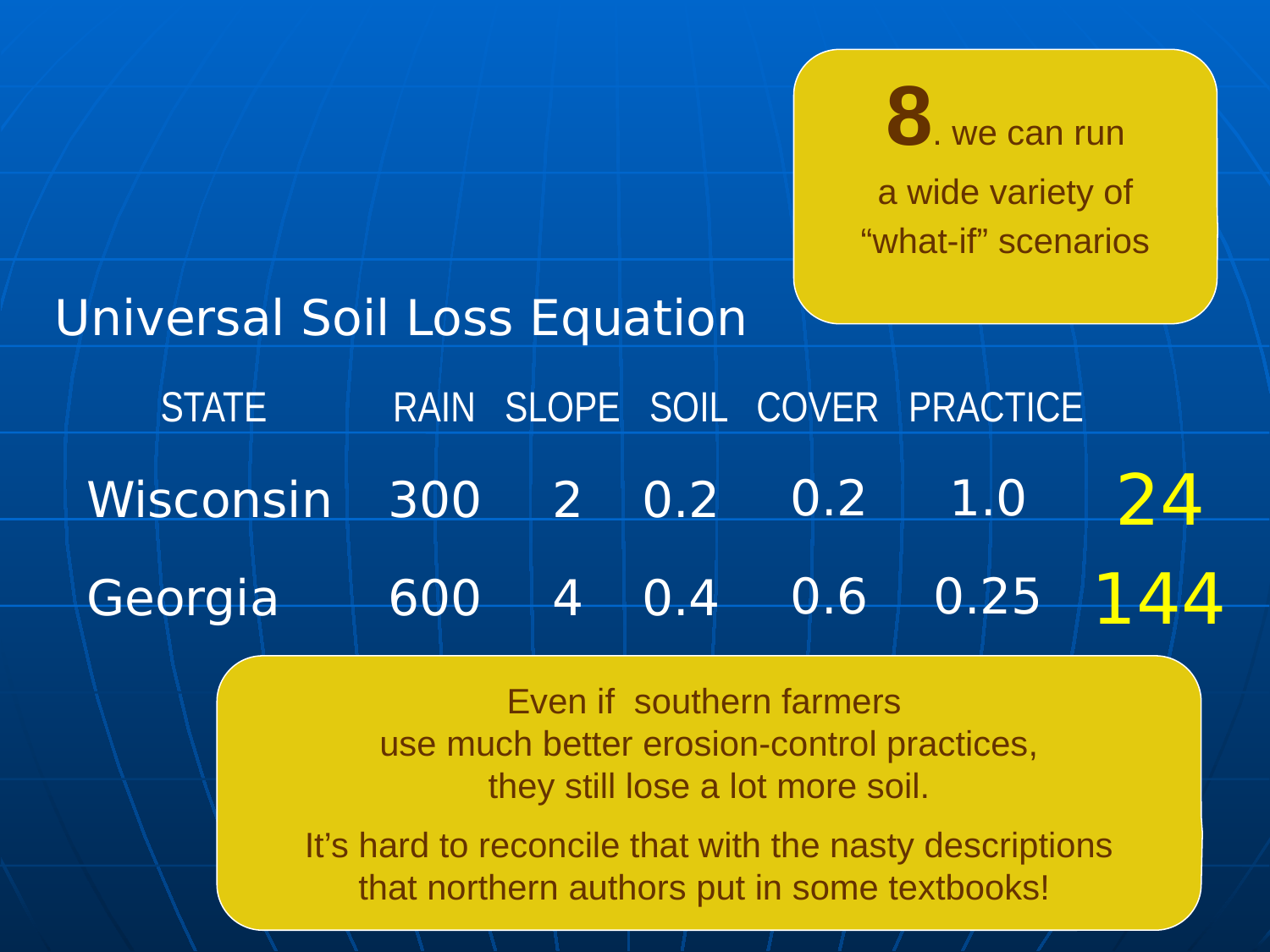

8. we can run
a wide variety of
“what-if” scenarios

Universal Soil Loss Equation
STATE             RAIN   SLOPE   SOIL   COVER   PRACTICE
24
0.2
1.0
Wisconsin
300
2
0.2
144
0.6
0.25
Georgia
600
4
0.4
Even if  southern farmers
use much better erosion-control practices,
they still lose a lot more soil.

It’s hard to reconcile that with the nasty descriptions
that northern authors put in some textbooks!